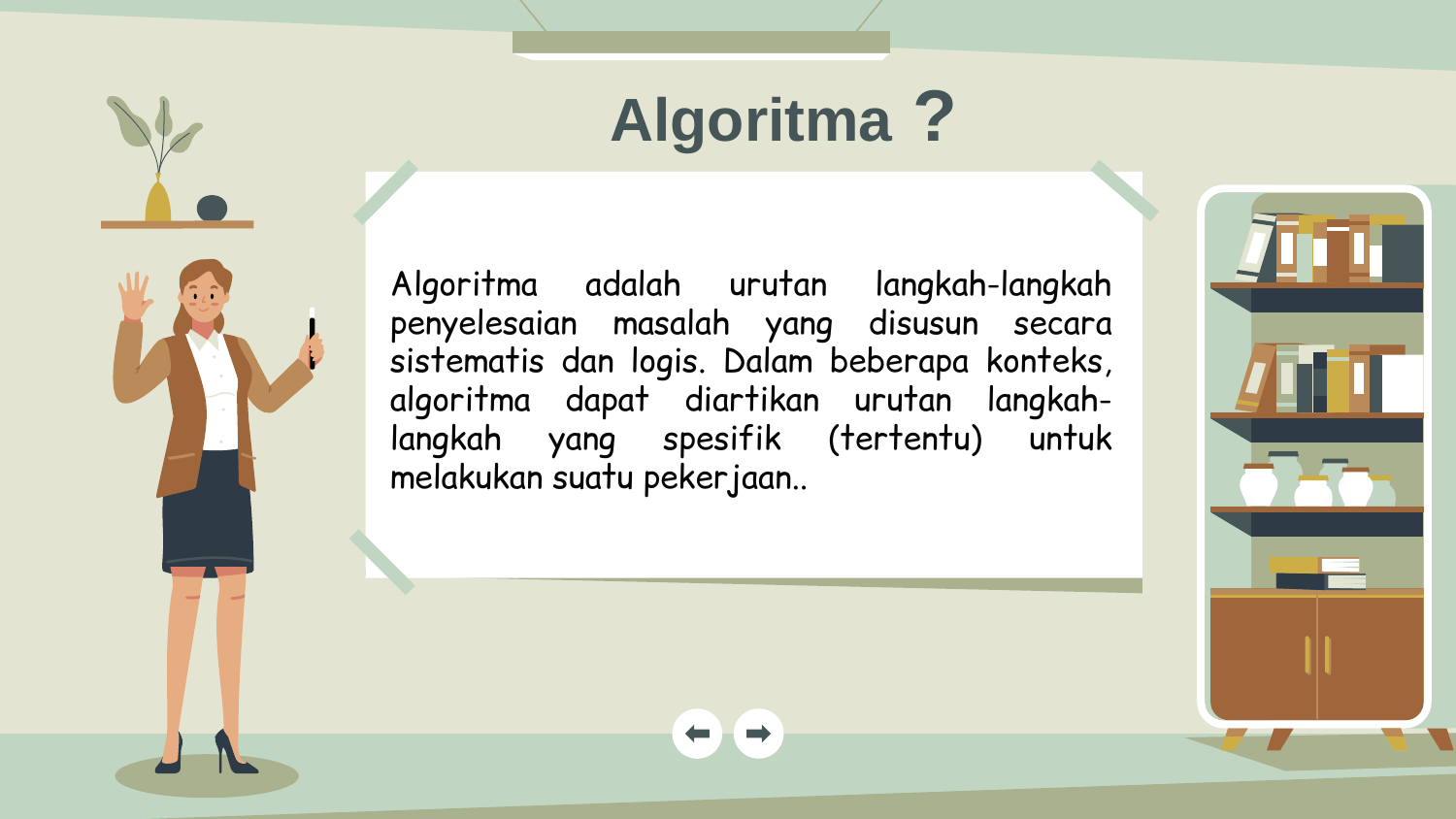

# Algoritma ?

Algoritma adalah urutan langkah-langkah penyelesaian masalah yang disusun secara sistematis dan logis. Dalam beberapa konteks, algoritma dapat diartikan urutan langkah-langkah yang spesifik (tertentu) untuk melakukan suatu pekerjaan..